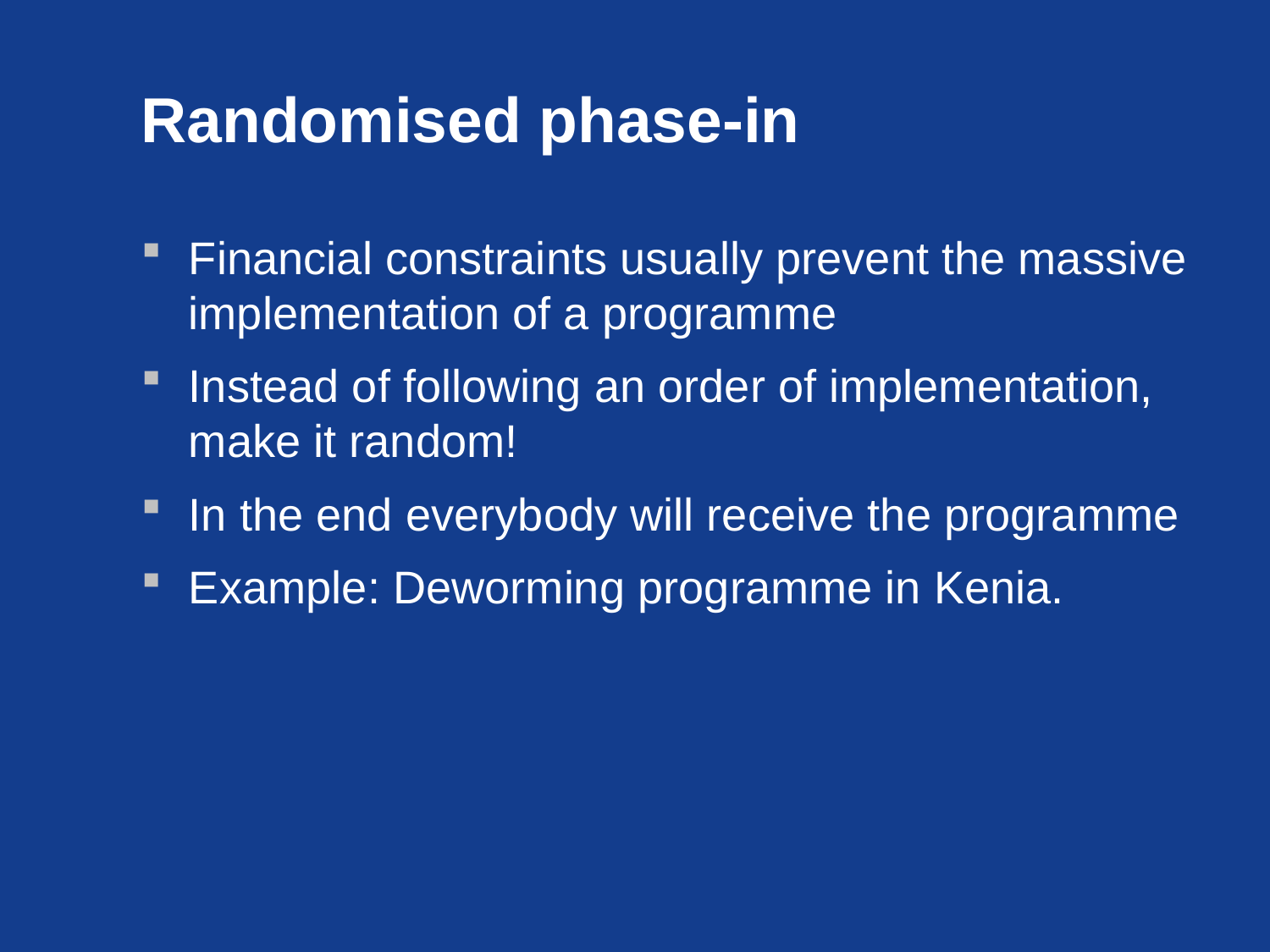

# Randomised phase-in
Financial constraints usually prevent the massive implementation of a programme
Instead of following an order of implementation, make it random!
In the end everybody will receive the programme
Example: Deworming programme in Kenia.